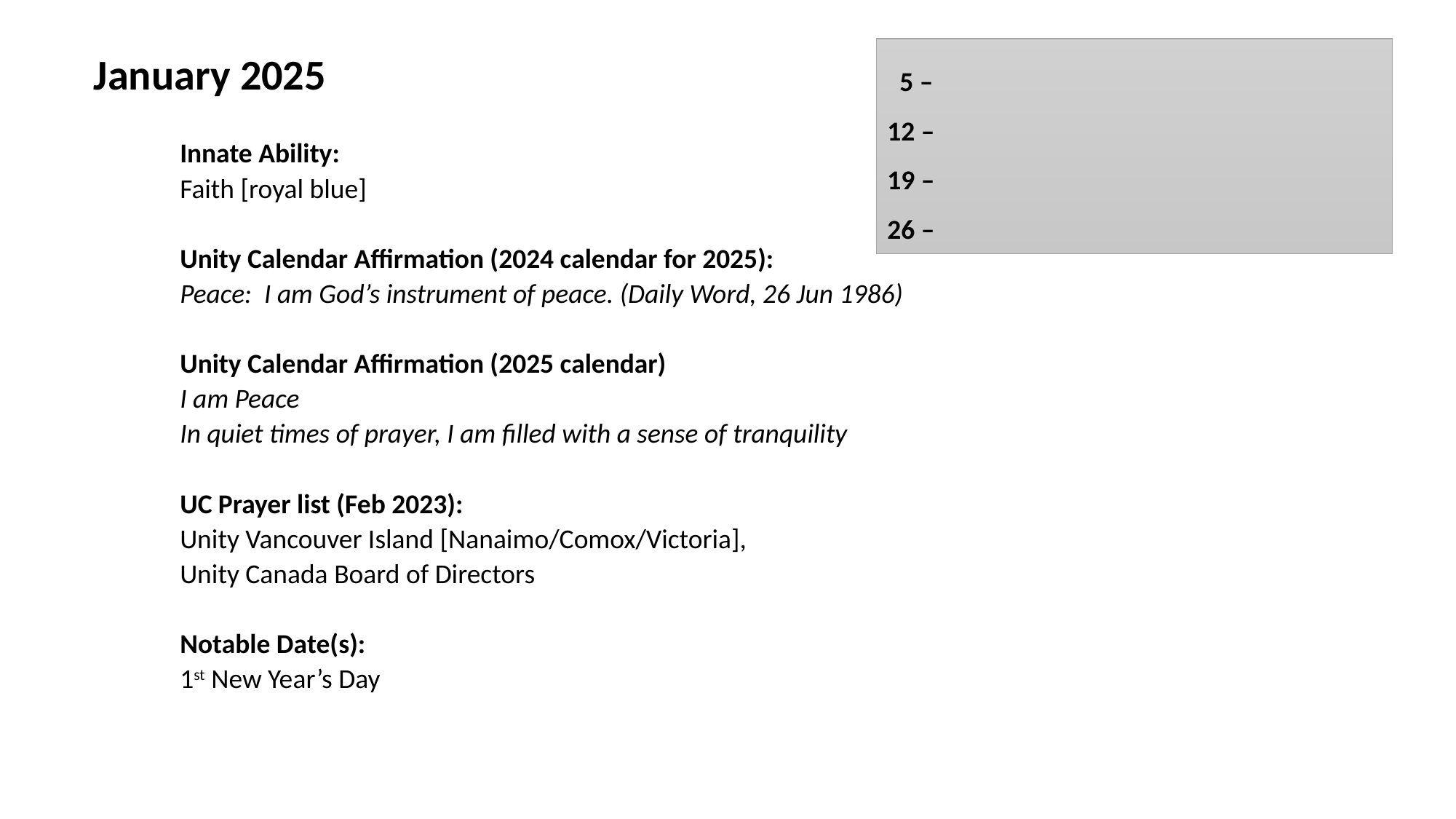

January 2025

Innate Ability:
Faith [royal blue]

Unity Calendar Affirmation (2024 calendar for 2025):
Peace:  I am God’s instrument of peace. (Daily Word, 26 Jun 1986)

Unity Calendar Affirmation (2025 calendar)
I am Peace
In quiet times of prayer, I am filled with a sense of tranquility

UC Prayer list (Feb 2023):
Unity Vancouver Island [Nanaimo/Comox/Victoria],
Unity Canada Board of Directors

Notable Date(s):
1st New Year’s Day
  5 –
12 –
19 –
26 –